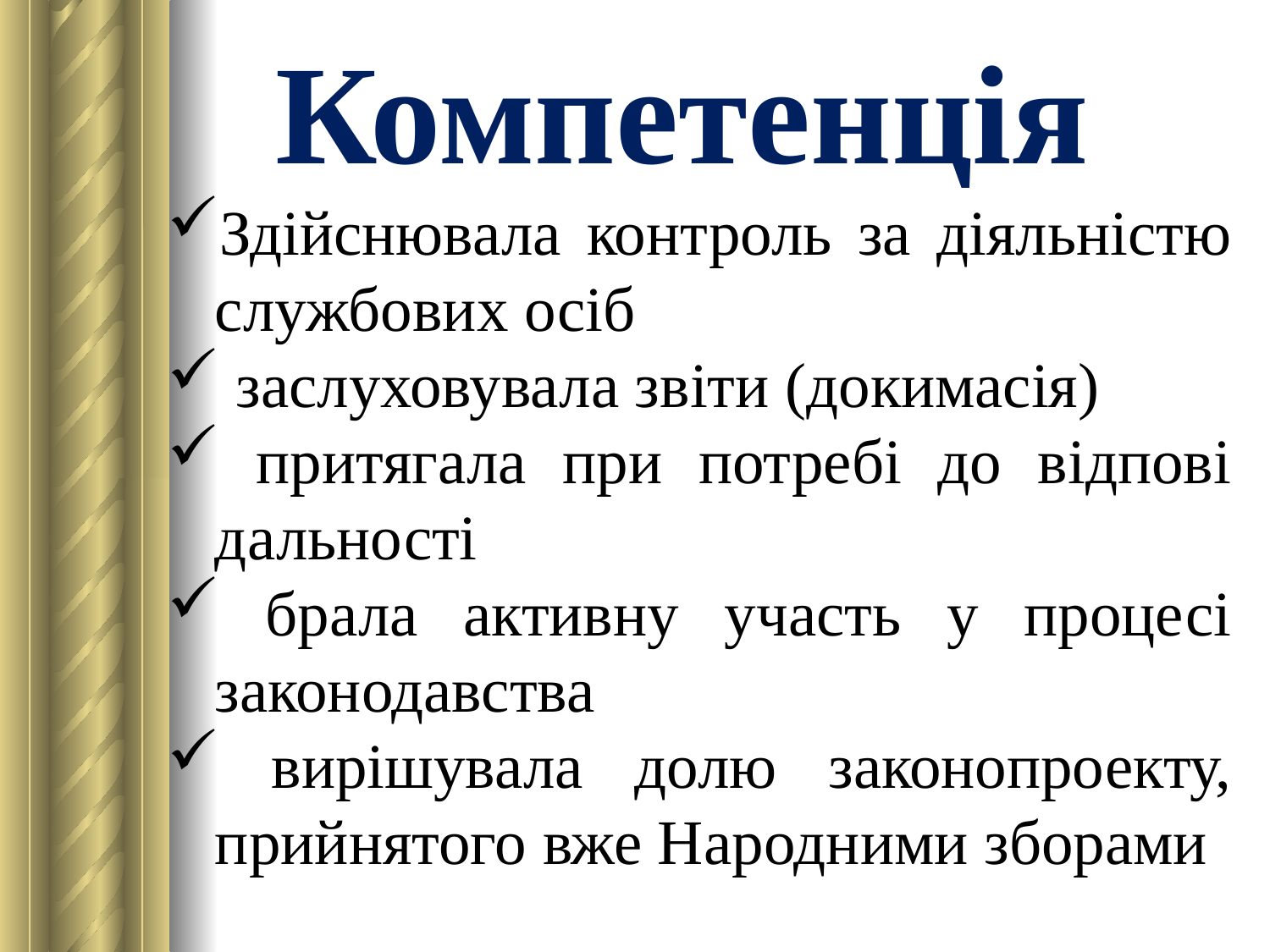

Компетенція
Здійснювала контроль за діяльністю службових осіб
 зас­луховувала звіти (докимасія)
 притягала при потребі до відпові­дальності
 брала активну участь у процесі законодавства
 вирішувала долю законопроекту, прийнятого вже На­родними зборами